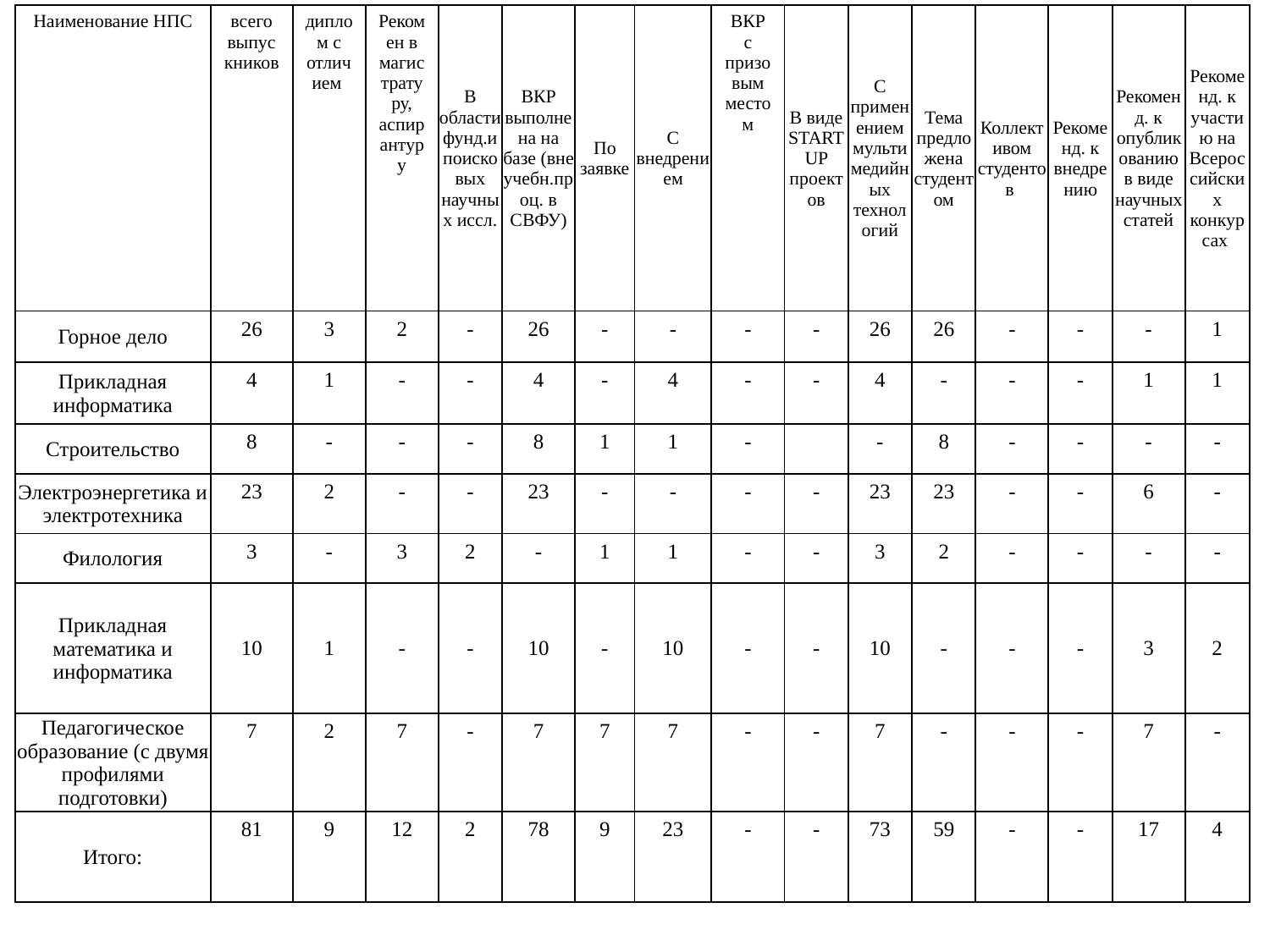

| Наименование НПС | всего выпускников | диплом с отличием | Рекомен в магистратуру, аспирантуру | В области фунд.и поисковых научных иссл. | ВКР выполнена на базе (вне учебн.проц. в СВФУ) | По заявке | С внедрением | ВКР с призовым местом | В виде STARTUP проектов | С применением мультимедийных технологий | Тема предложена студентом | Коллективом студентов | Рекоменд. к внедрению | Рекоменд. к опубликованию в виде научных статей | Рекоменд. к участию на Всероссийских конкурсах |
| --- | --- | --- | --- | --- | --- | --- | --- | --- | --- | --- | --- | --- | --- | --- | --- |
| Горное дело | 26 | 3 | 2 | - | 26 | - | - | - | - | 26 | 26 | - | - | - | 1 |
| Прикладная информатика | 4 | 1 | - | - | 4 | - | 4 | - | - | 4 | - | - | - | 1 | 1 |
| Строительство | 8 | - | - | - | 8 | 1 | 1 | - |  | - | 8 | - | - | - | - |
| Электроэнергетика и электротехника | 23 | 2 | - | - | 23 | - | - | - | - | 23 | 23 | - | - | 6 | - |
| Филология | 3 | - | 3 | 2 | - | 1 | 1 | - | - | 3 | 2 | - | - | - | - |
| Прикладная математика и информатика | 10 | 1 | - | - | 10 | - | 10 | - | - | 10 | - | - | - | 3 | 2 |
| Педагогическое образование (с двумя профилями подготовки) | 7 | 2 | 7 | - | 7 | 7 | 7 | - | - | 7 | - | - | - | 7 | - |
| Итого: | 81 | 9 | 12 | 2 | 78 | 9 | 23 | - | - | 73 | 59 | - | - | 17 | 4 |